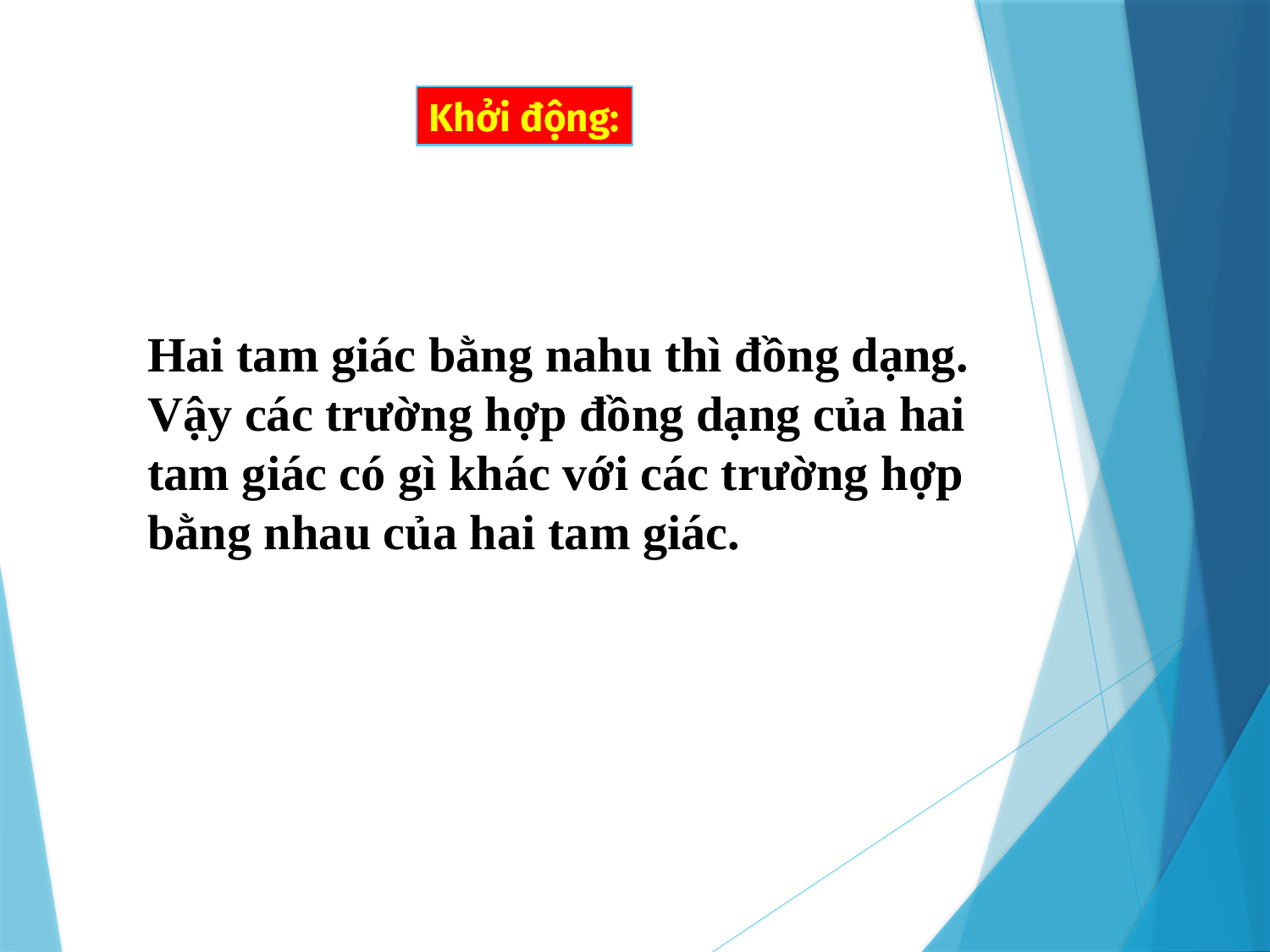

Khởi động:
Hai tam giác bằng nahu thì đồng dạng. Vậy các trường hợp đồng dạng của hai tam giác có gì khác với các trường hợp bằng nhau của hai tam giác.